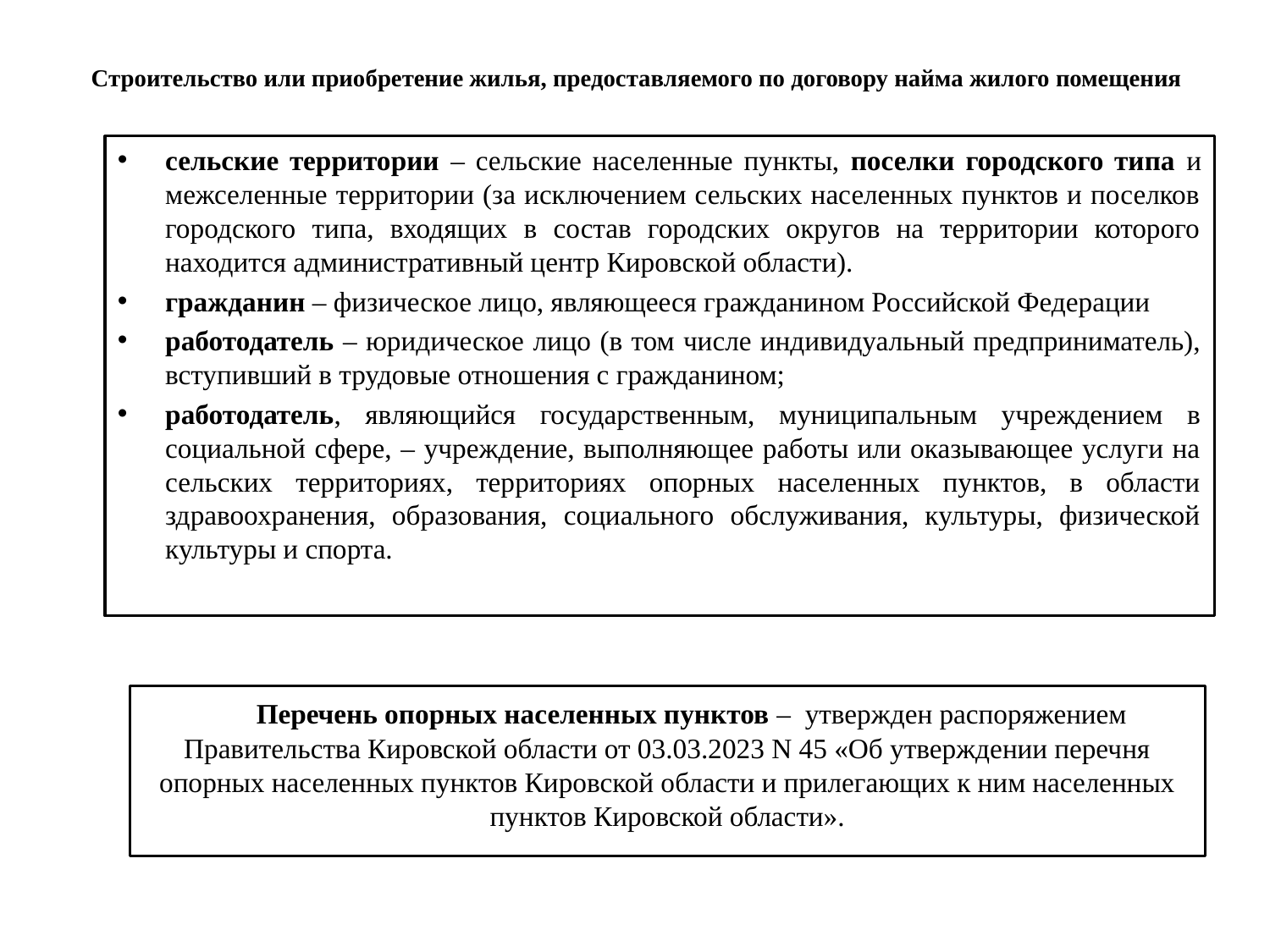

# Строительство или приобретение жилья, предоставляемого по договору найма жилого помещения
сельские территории – сельские населенные пункты, поселки городского типа и межселенные территории (за исключением сельских населенных пунктов и поселков городского типа, входящих в состав городских округов на территории которого находится административный центр Кировской области).
гражданин – физическое лицо, являющееся гражданином Российской Федерации
работодатель – юридическое лицо (в том числе индивидуальный предприниматель), вступивший в трудовые отношения с гражданином;
работодатель, являющийся государственным, муниципальным учреждением в социальной сфере, – учреждение, выполняющее работы или оказывающее услуги на сельских территориях, территориях опорных населенных пунктов, в области здравоохранения, образования, социального обслуживания, культуры, физической культуры и спорта.

      Перечень опорных населенных пунктов –  утвержден распоряжением Правительства Кировской области от 03.03.2023 N 45 «Об утверждении перечня опорных населенных пунктов Кировской области и прилегающих к ним населенных пунктов Кировской области».